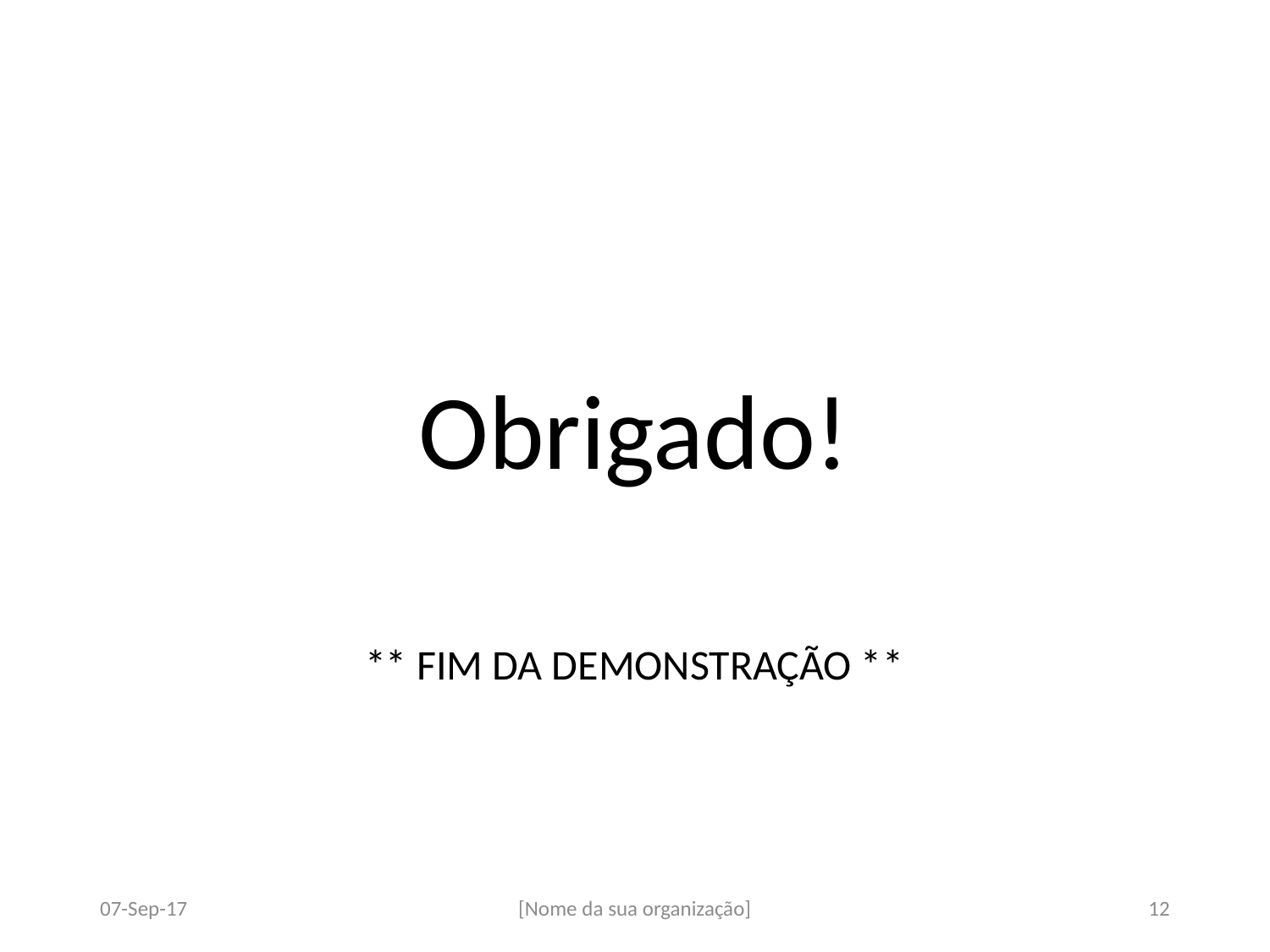

# Obrigado!
** FIM DA DEMONSTRAÇÃO **
07-Sep-17
[Nome da sua organização]
12